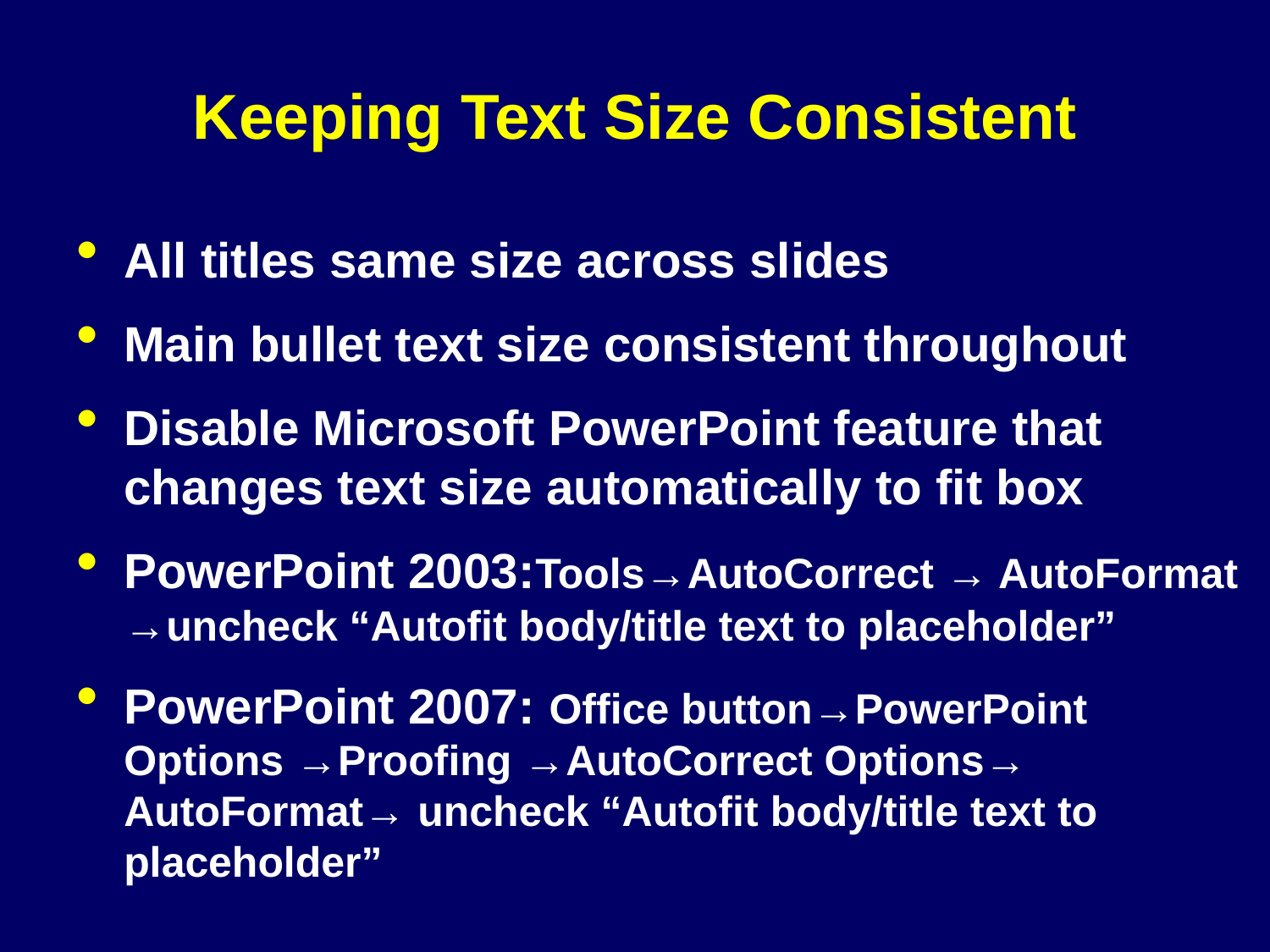

Keeping Text Size Consistent
All titles same size across slides
Main bullet text size consistent throughout
Disable Microsoft PowerPoint feature that changes text size automatically to fit box
PowerPoint 2003:Tools→AutoCorrect → AutoFormat →uncheck “Autofit body/title text to placeholder”
PowerPoint 2007: Office button→PowerPoint Options →Proofing →AutoCorrect Options→ AutoFormat→ uncheck “Autofit body/title text to placeholder”